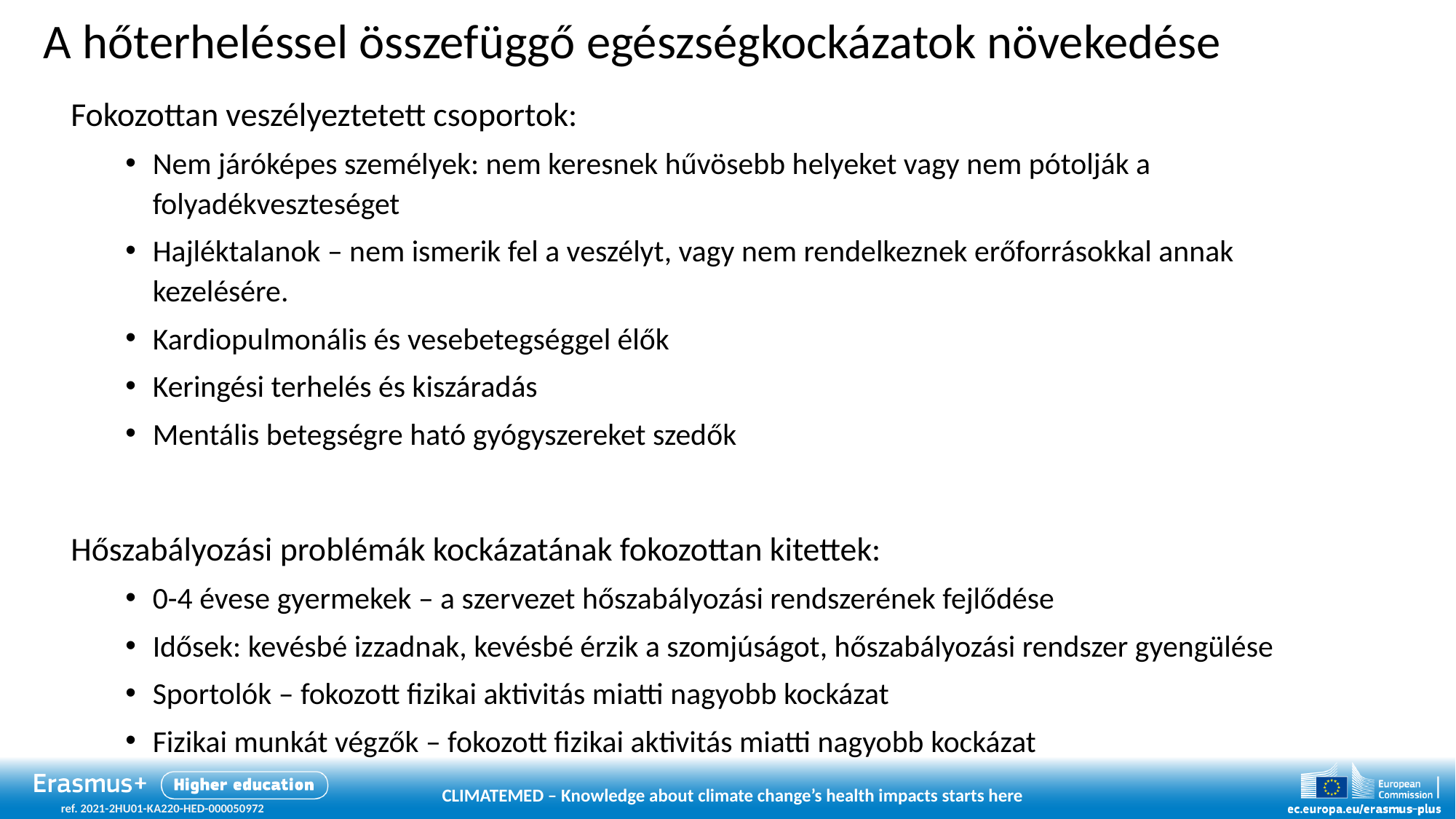

# A hőterheléssel összefüggő egészségkockázatok növekedése
Fokozottan veszélyeztetett csoportok:
Nem járóképes személyek: nem keresnek hűvösebb helyeket vagy nem pótolják a folyadékveszteséget
Hajléktalanok – nem ismerik fel a veszélyt, vagy nem rendelkeznek erőforrásokkal annak kezelésére.
Kardiopulmonális és vesebetegséggel élők
Keringési terhelés és kiszáradás
Mentális betegségre ható gyógyszereket szedők

Hőszabályozási problémák kockázatának fokozottan kitettek:
0-4 évese gyermekek – a szervezet hőszabályozási rendszerének fejlődése
Idősek: kevésbé izzadnak, kevésbé érzik a szomjúságot, hőszabályozási rendszer gyengülése
Sportolók – fokozott fizikai aktivitás miatti nagyobb kockázat
Fizikai munkát végzők – fokozott fizikai aktivitás miatti nagyobb kockázat